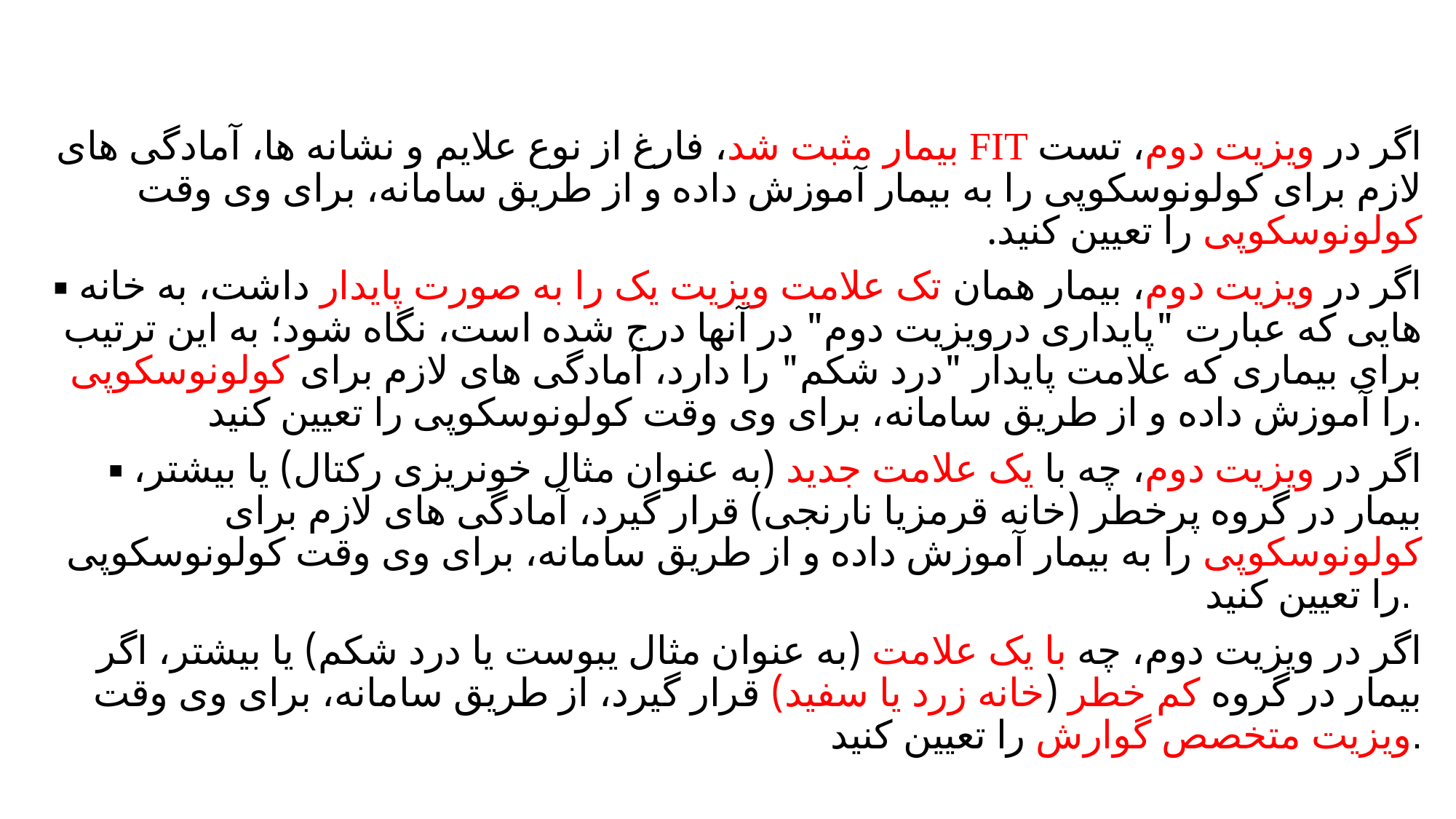

#
اگر در ویزیت دوم، تست FIT بیمار مثبت شد، فارغ از نوع علایم و نشانه ها، آمادگی های لازم برای کولونوسکوپی را به بیمار آموزش داده و از طریق سامانه، برای وی وقت کولونوسکوپی را تعیین کنید.
▪ اگر در ویزیت دوم، بیمار همان تک علامت ویزیت یک را به صورت پایدار داشت، به خانه هایی که عبارت "پایداری درویزیت دوم" در آنها درج شده است، نگاه شود؛ به این ترتیب برای بیماری که علامت پایدار "درد شکم" را دارد، آمادگی های لازم برای کولونوسکوپی را آموزش داده و از طریق سامانه، برای وی وقت کولونوسکوپی را تعیین کنید.
▪ اگر در ویزیت دوم، چه با یک علامت جدید (به عنوان مثال خونریزی رکتال) یا بیشتر، بیمار در گروه پرخطر (خانه قرمزیا نارنجی) قرار گیرد، آمادگی های لازم برای کولونوسکوپی را به بیمار آموزش داده و از طریق سامانه، برای وی وقت کولونوسکوپی را تعیین کنید.
اگر در ویزیت دوم، چه با یک علامت (به عنوان مثال یبوست یا درد شکم) یا بیشتر، اگر بیمار در گروه کم خطر (خانه زرد یا سفید) قرار گیرد، از طریق سامانه، برای وی وقت ویزیت متخصص گوارش را تعیین کنید.